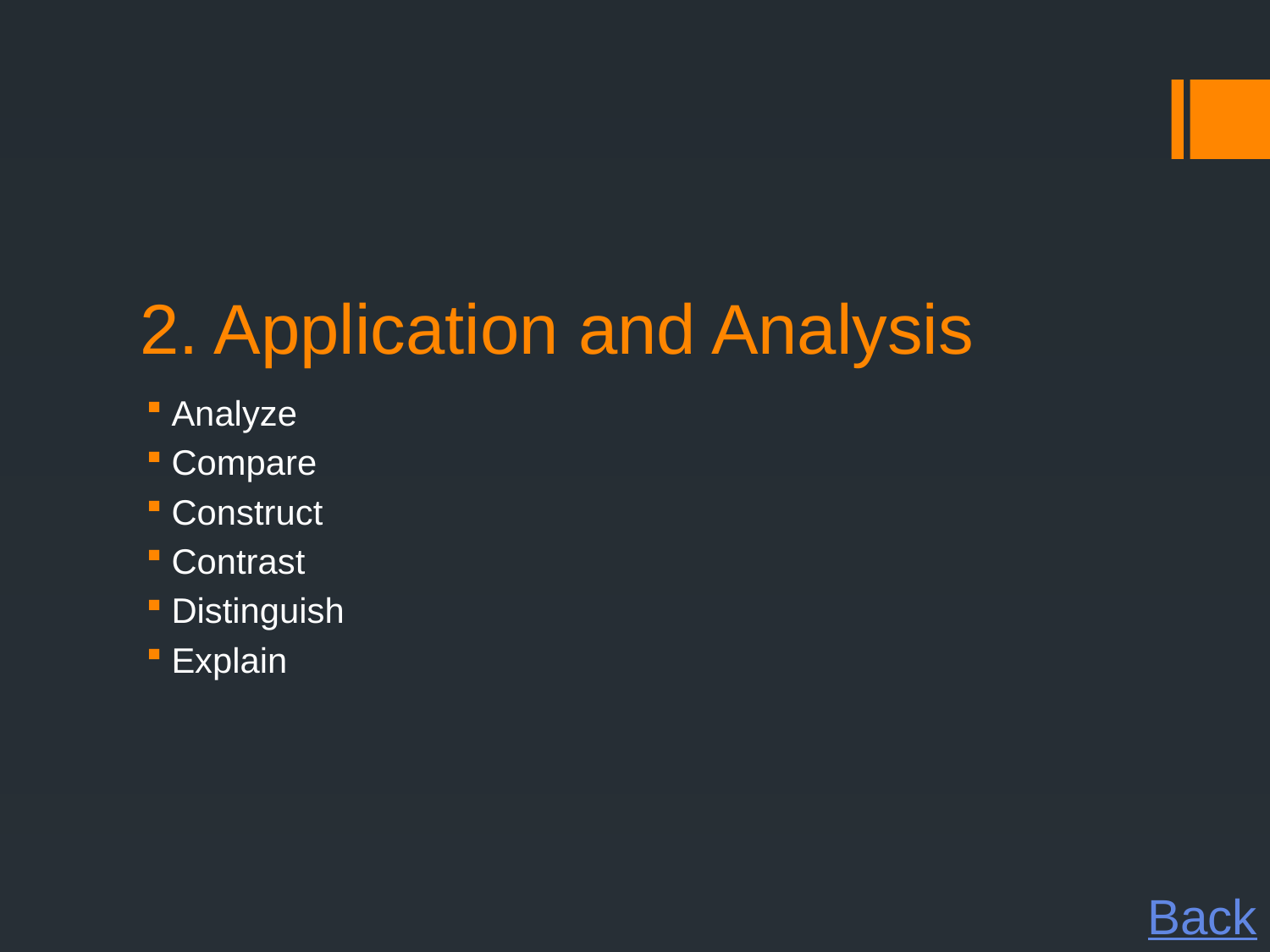

# 2. Application and Analysis
Analyze
Compare
Construct
Contrast
Distinguish
Explain

Back